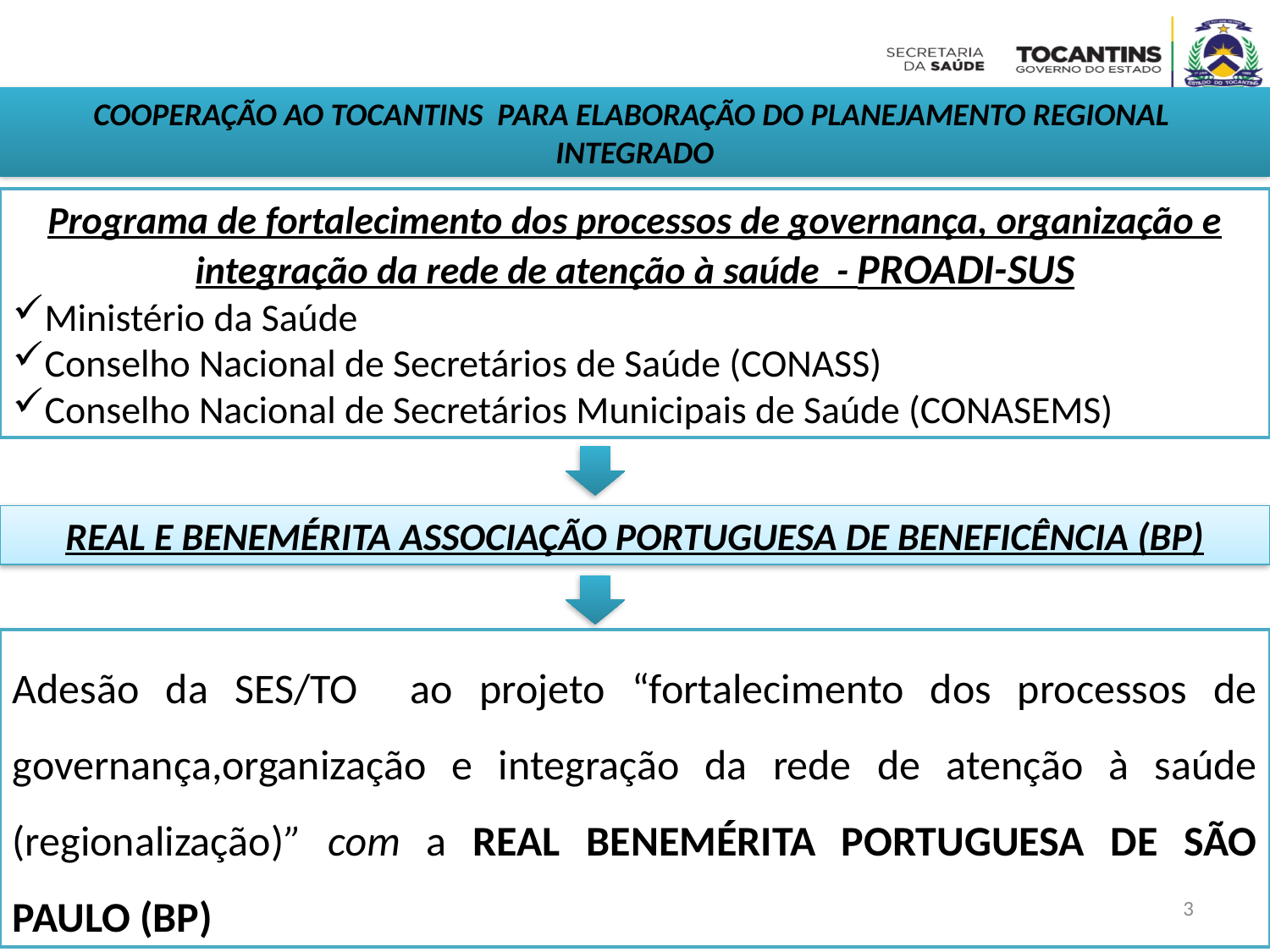

COOPERAÇÃO AO TOCANTINS  PARA ELABORAÇÃO DO PLANEJAMENTO REGIONAL  INTEGRADO
Programa de fortalecimento dos processos de governança, organização e integração da rede de atenção à saúde  - PROADI-SUS
Ministério da Saúde
Conselho Nacional de Secretários de Saúde (CONASS)
Conselho Nacional de Secretários Municipais de Saúde (CONASEMS)

REAL E BENEMÉRITA ASSOCIAÇÃO PORTUGUESA DE BENEFICÊNCIA (BP)

Adesão da SES/TO  ao projeto “fortalecimento dos processos de governança,organização e integração da rede de atenção à saúde (regionalização)” com a REAL BENEMÉRITA PORTUGUESA DE SÃO PAULO (BP)
3